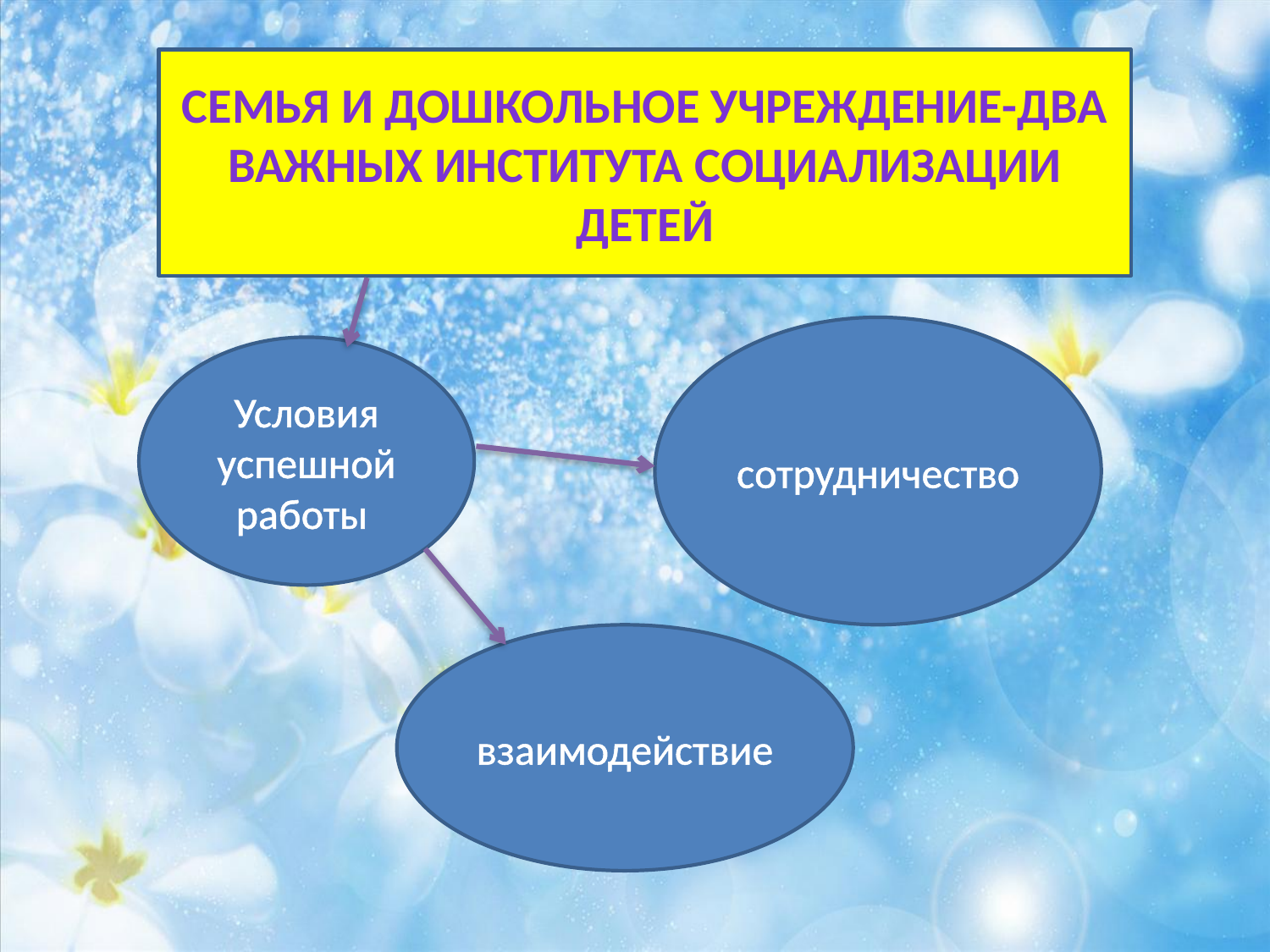

Семья и дошкольное учреждение-два важных института социализации детей
сотрудничество
Условия успешной
работы
взаимодействие